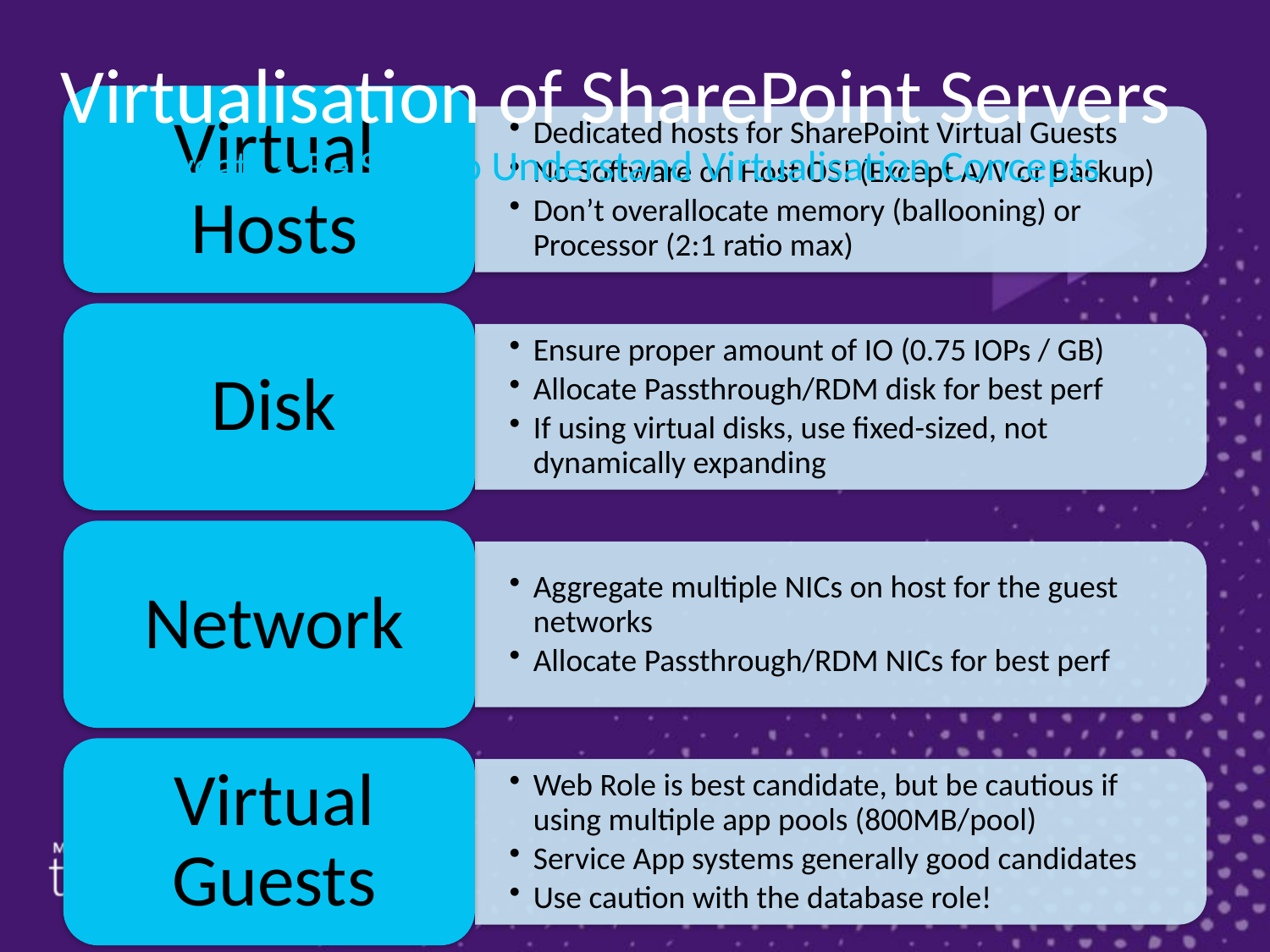

Virtualisation of SharePoint Servers
Caveats – Be Sure to Understand Virtualisation Concepts
Dedicated hosts for SharePoint Virtual Guests
No Software on Host OS! (Except A/V or Backup)
Don’t overallocate memory (ballooning) or Processor (2:1 ratio max)
Virtual Hosts
Ensure proper amount of IO (0.75 IOPs / GB)
Allocate Passthrough/RDM disk for best perf
If using virtual disks, use fixed-sized, not dynamically expanding
Disk
Aggregate multiple NICs on host for the guest networks
Allocate Passthrough/RDM NICs for best perf
Network
Web Role is best candidate, but be cautious if using multiple app pools (800MB/pool)
Service App systems generally good candidates
Use caution with the database role!
Virtual Guests